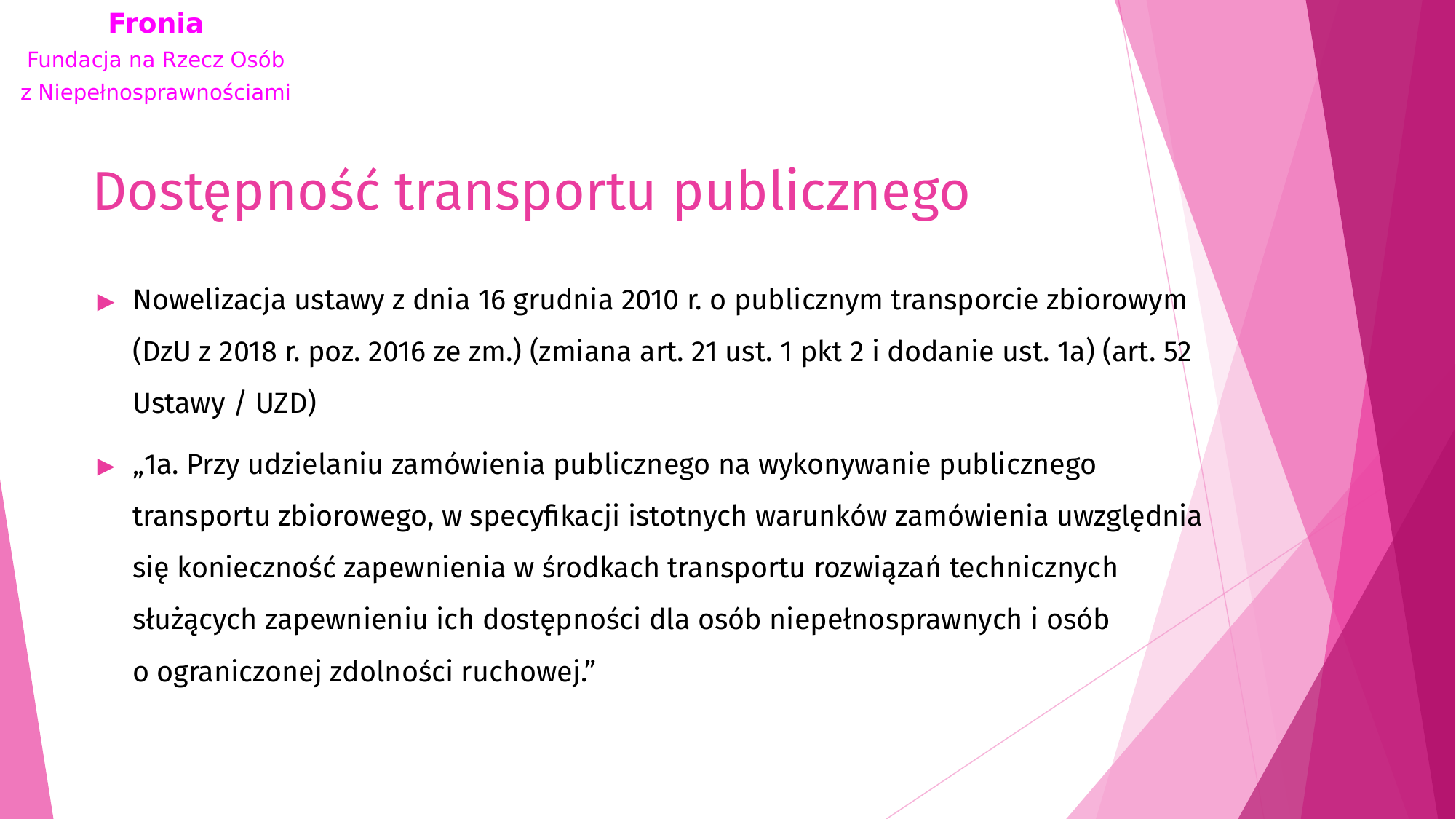

# Dostępność transportu publicznego
Nowelizacja ustawy z dnia 16 grudnia 2010 r. o publicznym transporcie zbiorowym (DzU z 2018 r. poz. 2016 ze zm.) (zmiana art. 21 ust. 1 pkt 2 i dodanie ust. 1a) (art. 52 Ustawy / UZD)
„1a. Przy udzielaniu zamówienia publicznego na wykonywanie publicznego transportu zbiorowego, w specyfikacji istotnych warunków zamówienia uwzględnia się konieczność zapewnienia w środkach transportu rozwiązań technicznych służących zapewnieniu ich dostępności dla osób niepełnosprawnych i osób o ograniczonej zdolności ruchowej.”